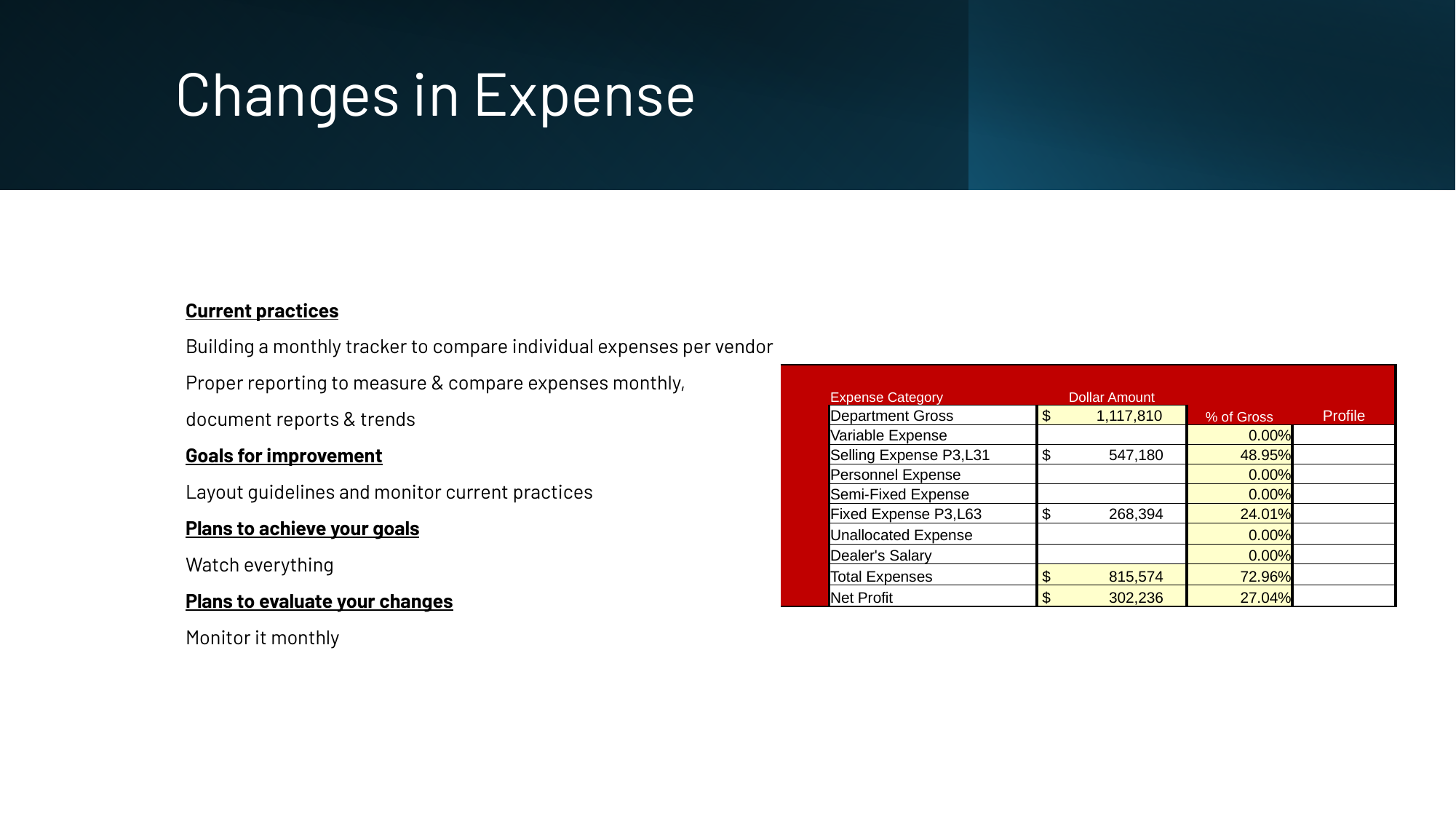

# Changes in Expense
Current practices
Building a monthly tracker to compare individual expenses per vendor
Proper reporting to measure & compare expenses monthly,
document reports & trends
Goals for improvement
Layout guidelines and monitor current practices
Plans to achieve your goals
Watch everything
Plans to evaluate your changes
Monitor it monthly
|  | Expense Category | Dollar Amount |  |  |
| --- | --- | --- | --- | --- |
|  | Department Gross | $ 1,117,810 | % of Gross | Profile |
|  | Variable Expense |  | 0.00% |  |
|  | Selling Expense P3,L31 | $ 547,180 | 48.95% |  |
|  | Personnel Expense |  | 0.00% |  |
|  | Semi-Fixed Expense |  | 0.00% |  |
|  | Fixed Expense P3,L63 | $ 268,394 | 24.01% |  |
|  | Unallocated Expense |  | 0.00% |  |
|  | Dealer's Salary |  | 0.00% |  |
|  | Total Expenses | $ 815,574 | 72.96% |  |
|  | Net Profit | $ 302,236 | 27.04% |  |